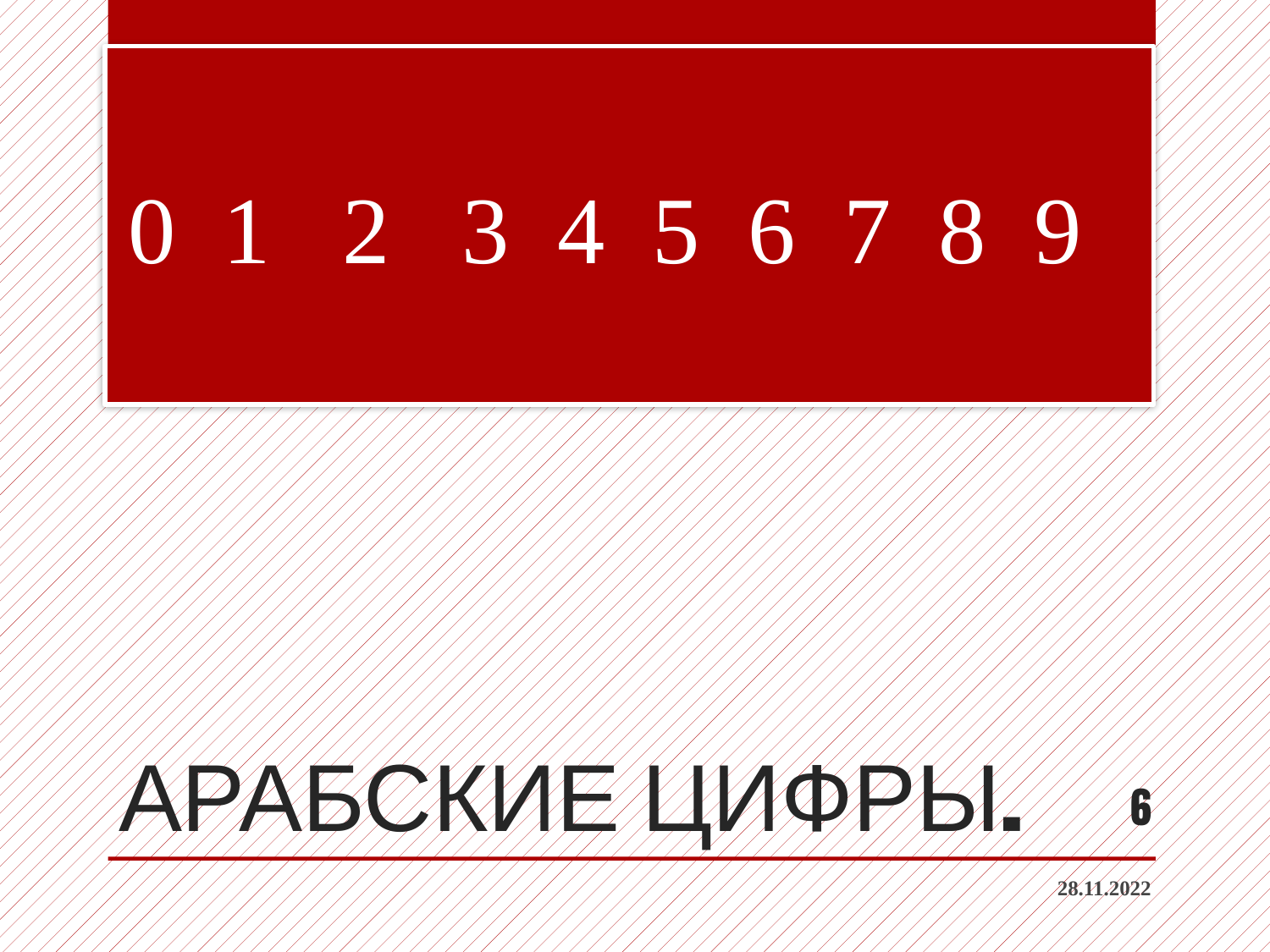

0  1   2   3  4  5  6  7  8  9
# АРАБСКИЕ ЦИФРЫ.
6
28.11.2022